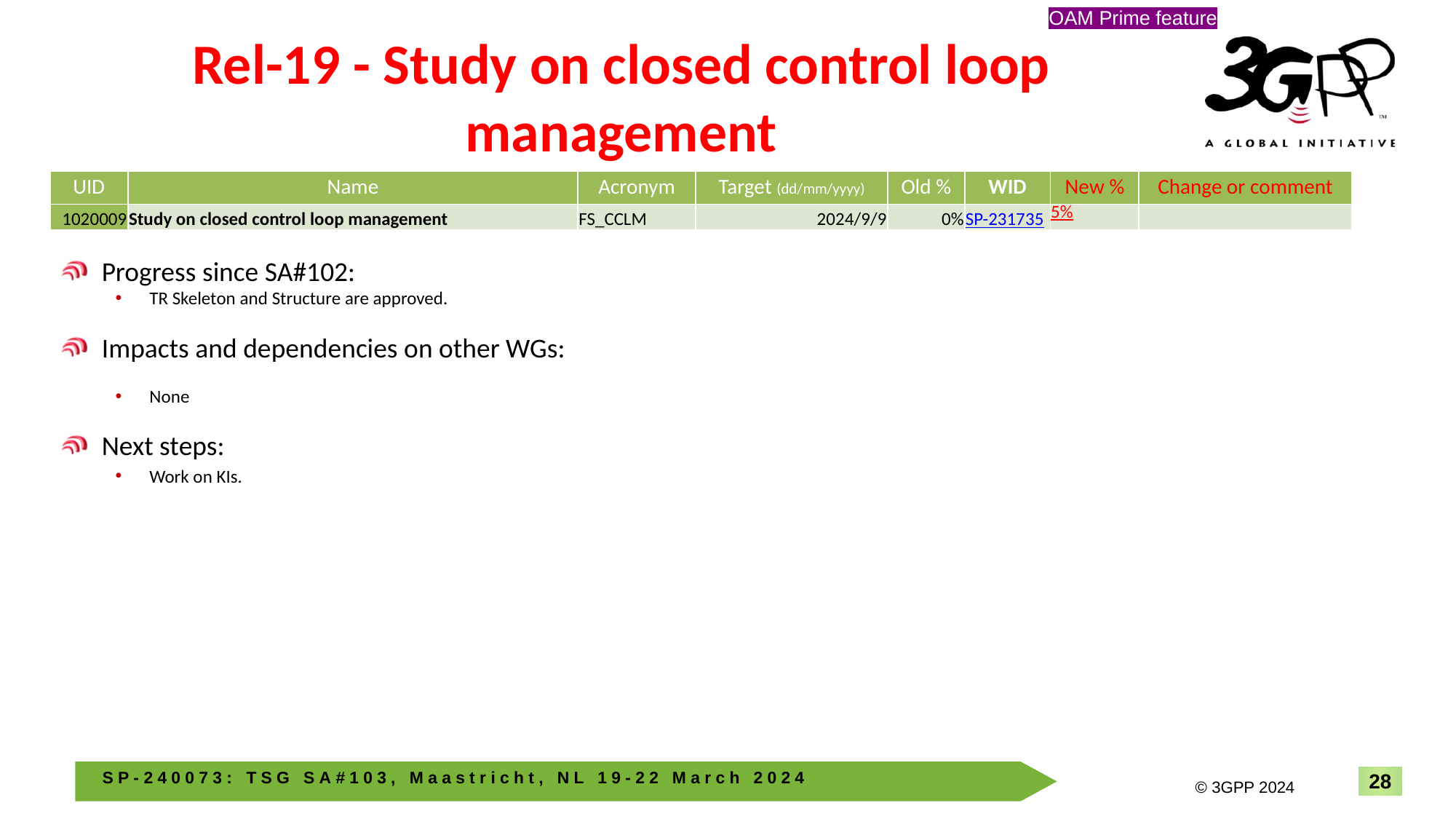

OAM Prime feature
# Rel-19 - Study on closed control loop management
| UID | Name | Acronym | Target (dd/mm/yyyy) | Old % | WID | New % | Change or comment |
| --- | --- | --- | --- | --- | --- | --- | --- |
| 1020009 | Study on closed control loop management | FS\_CCLM | 2024/9/9 | 0% | SP-231735 | 5% |  |
Progress since SA#102:
TR Skeleton and Structure are approved.

Impacts and dependencies on other WGs:

None

Next steps:
Work on KIs.